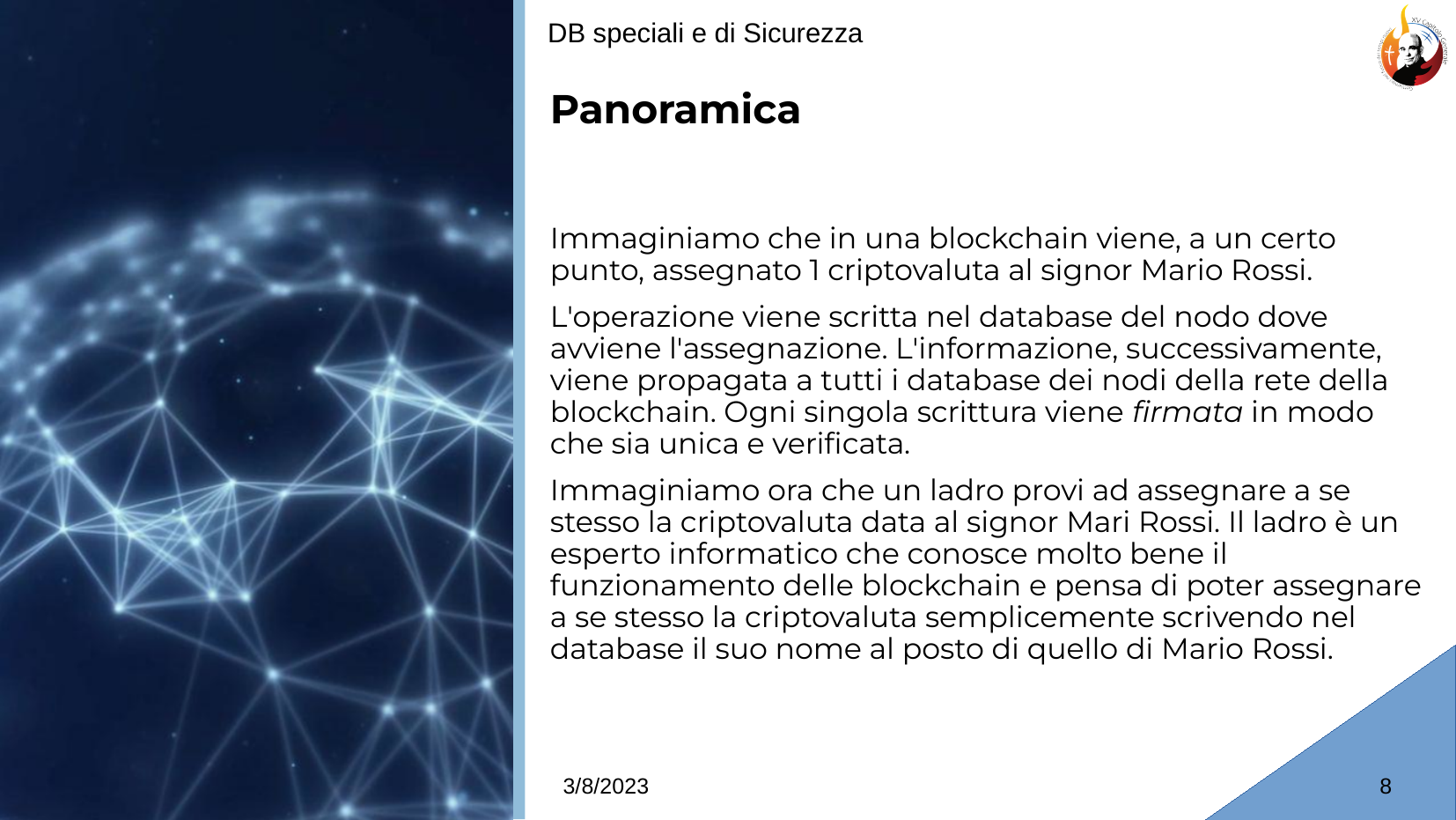

DB speciali e di Sicurezza
Panoramica
# Immaginiamo che in una blockchain viene, a un certo punto, assegnato 1 criptovaluta al signor Mario Rossi.
L'operazione viene scritta nel database del nodo dove avviene l'assegnazione. L'informazione, successivamente, viene propagata a tutti i database dei nodi della rete della blockchain. Ogni singola scrittura viene firmata in modo che sia unica e verificata.
Immaginiamo ora che un ladro provi ad assegnare a se stesso la criptovaluta data al signor Mari Rossi. Il ladro è un esperto informatico che conosce molto bene il funzionamento delle blockchain e pensa di poter assegnare a se stesso la criptovaluta semplicemente scrivendo nel database il suo nome al posto di quello di Mario Rossi.